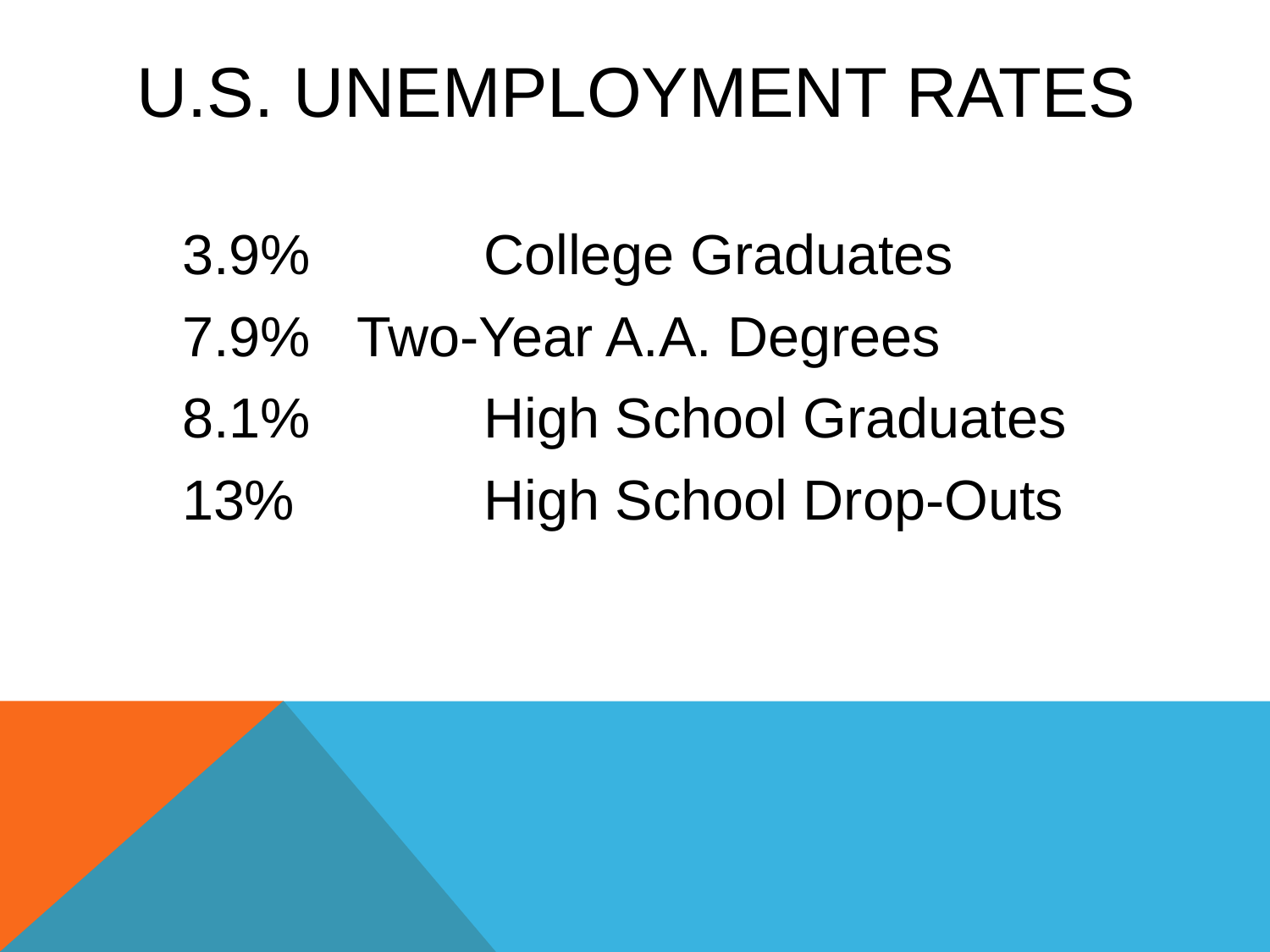

# U.S. Unemployment Rates
3.9%		College Graduates
7.9% 	Two-Year A.A. Degrees
8.1%		High School Graduates
13%		High School Drop-Outs